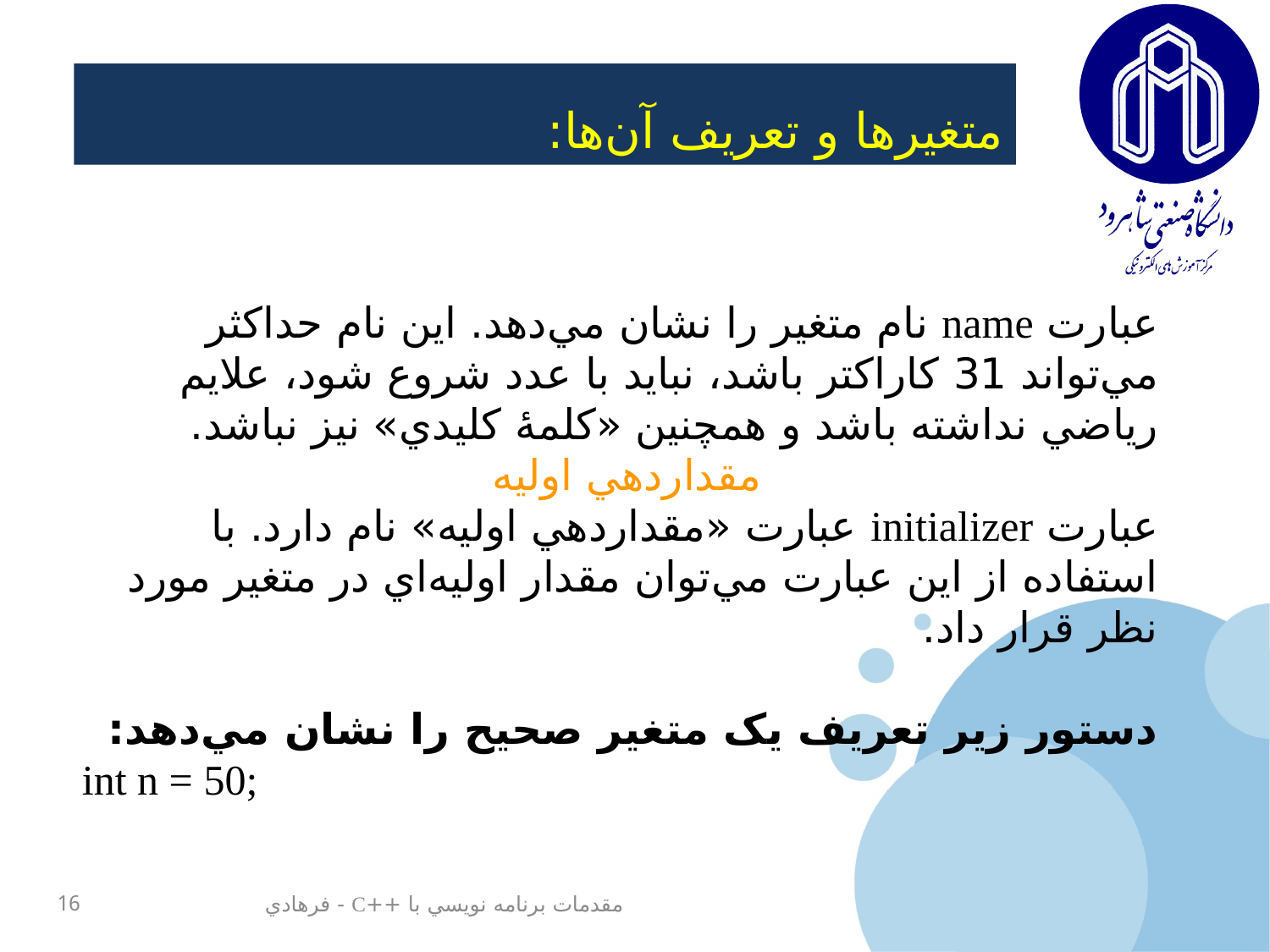

متغيرها و تعريف آن‌ها:
عبارت name نام متغير را نشان مي‌دهد. اين نام حداکثر مي‌تواند 31 کاراکتر باشد، نبايد با عدد شروع شود، علايم رياضي نداشته باشد و همچنين «کلمۀ کليدي» نيز نباشد.
مقداردهي اوليه
عبارت initializer عبارت «مقداردهي اوليه» نام دارد. با استفاده از اين عبارت مي‌توان مقدار اوليه‌اي در متغير مورد نظر قرار داد.

دستور زير تعريف يک متغير صحيح را نشان مي‌دهد:
int n = 50;

16
مقدمات برنامه نويسي با ++C - فرهادي